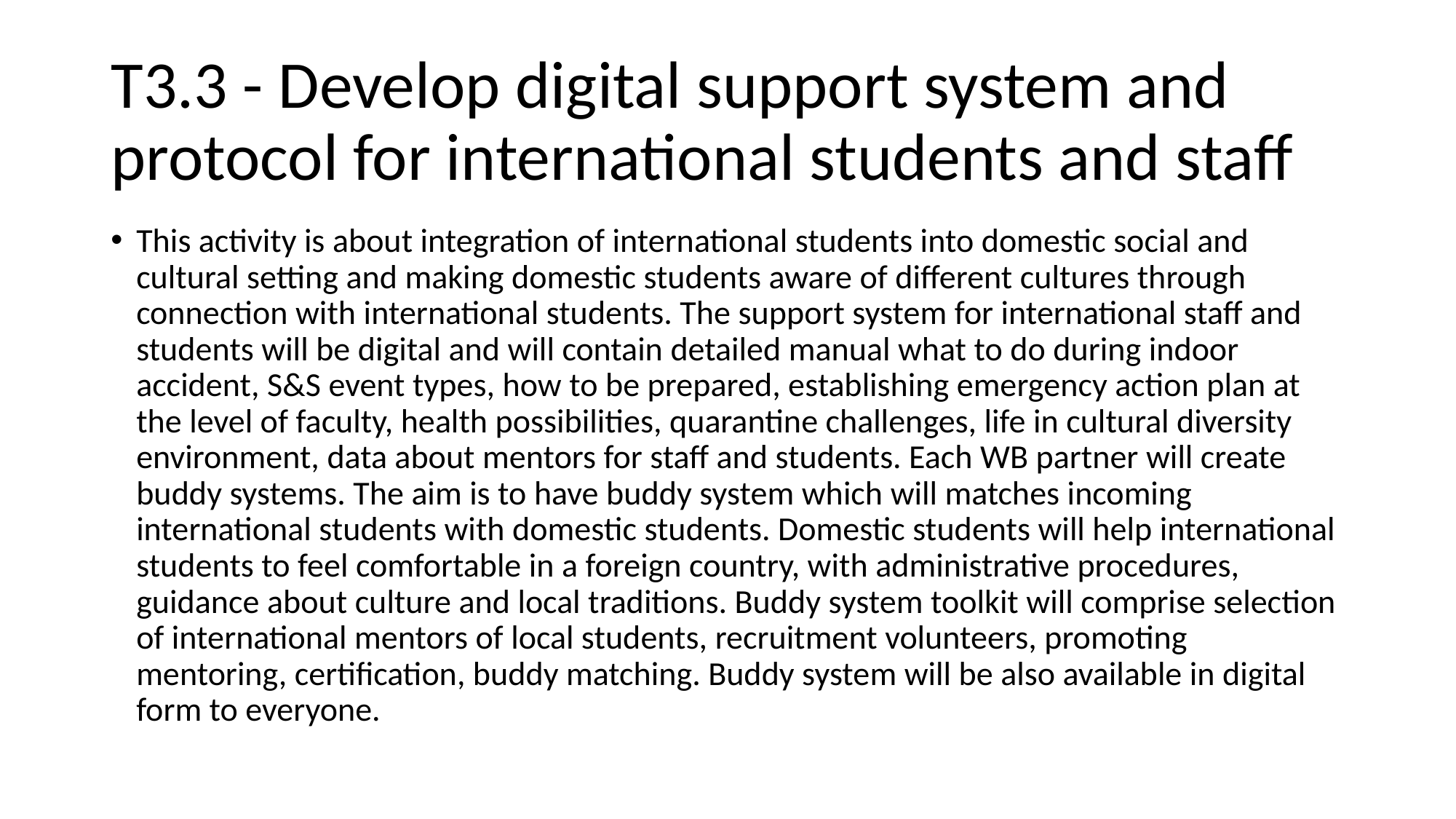

# T3.3 - Develop digital support system and protocol for international students and staff
This activity is about integration of international students into domestic social and cultural setting and making domestic students aware of different cultures through connection with international students. The support system for international staff and students will be digital and will contain detailed manual what to do during indoor accident, S&S event types, how to be prepared, establishing emergency action plan at the level of faculty, health possibilities, quarantine challenges, life in cultural diversity environment, data about mentors for staff and students. Each WB partner will create buddy systems. The aim is to have buddy system which will matches incoming international students with domestic students. Domestic students will help international students to feel comfortable in a foreign country, with administrative procedures, guidance about culture and local traditions. Buddy system toolkit will comprise selection of international mentors of local students, recruitment volunteers, promoting mentoring, certification, buddy matching. Buddy system will be also available in digital form to everyone.